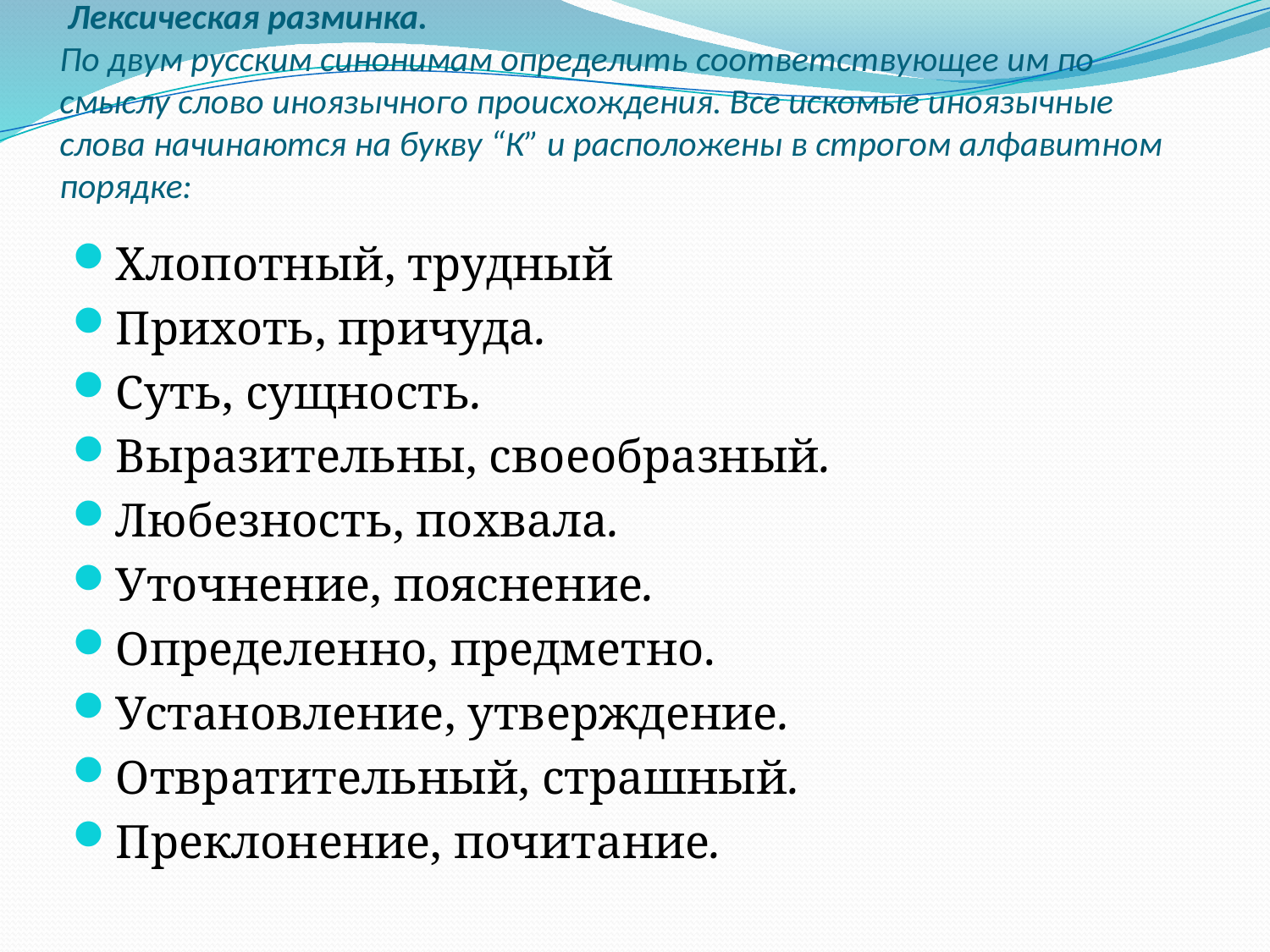

# Лексическая разминка. По двум русским синонимам определить соответствующее им по смыслу слово иноязычного происхождения. Все искомые иноязычные слова начинаются на букву “К” и расположены в строгом алфавитном порядке:
Хлопотный, трудный
Прихоть, причуда.
Суть, сущность.
Выразительны, своеобразный.
Любезность, похвала.
Уточнение, пояснение.
Определенно, предметно.
Установление, утверждение.
Отвратительный, страшный.
Преклонение, почитание.